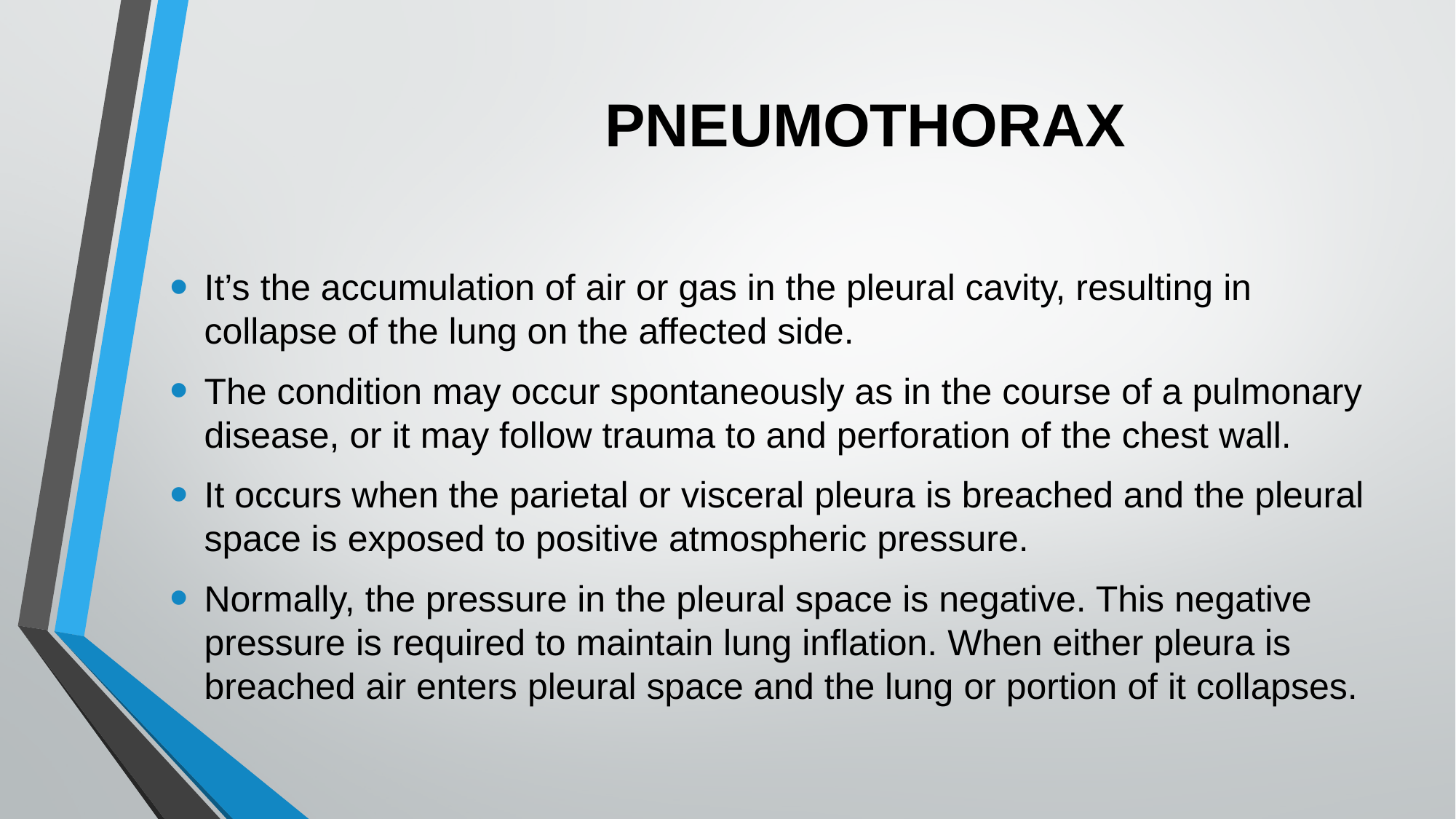

# PNEUMOTHORAX
It’s the accumulation of air or gas in the pleural cavity, resulting in collapse of the lung on the affected side.
The condition may occur spontaneously as in the course of a pulmonary disease, or it may follow trauma to and perforation of the chest wall.
It occurs when the parietal or visceral pleura is breached and the pleural space is exposed to positive atmospheric pressure.
Normally, the pressure in the pleural space is negative. This negative pressure is required to maintain lung inflation. When either pleura is breached air enters pleural space and the lung or portion of it collapses.